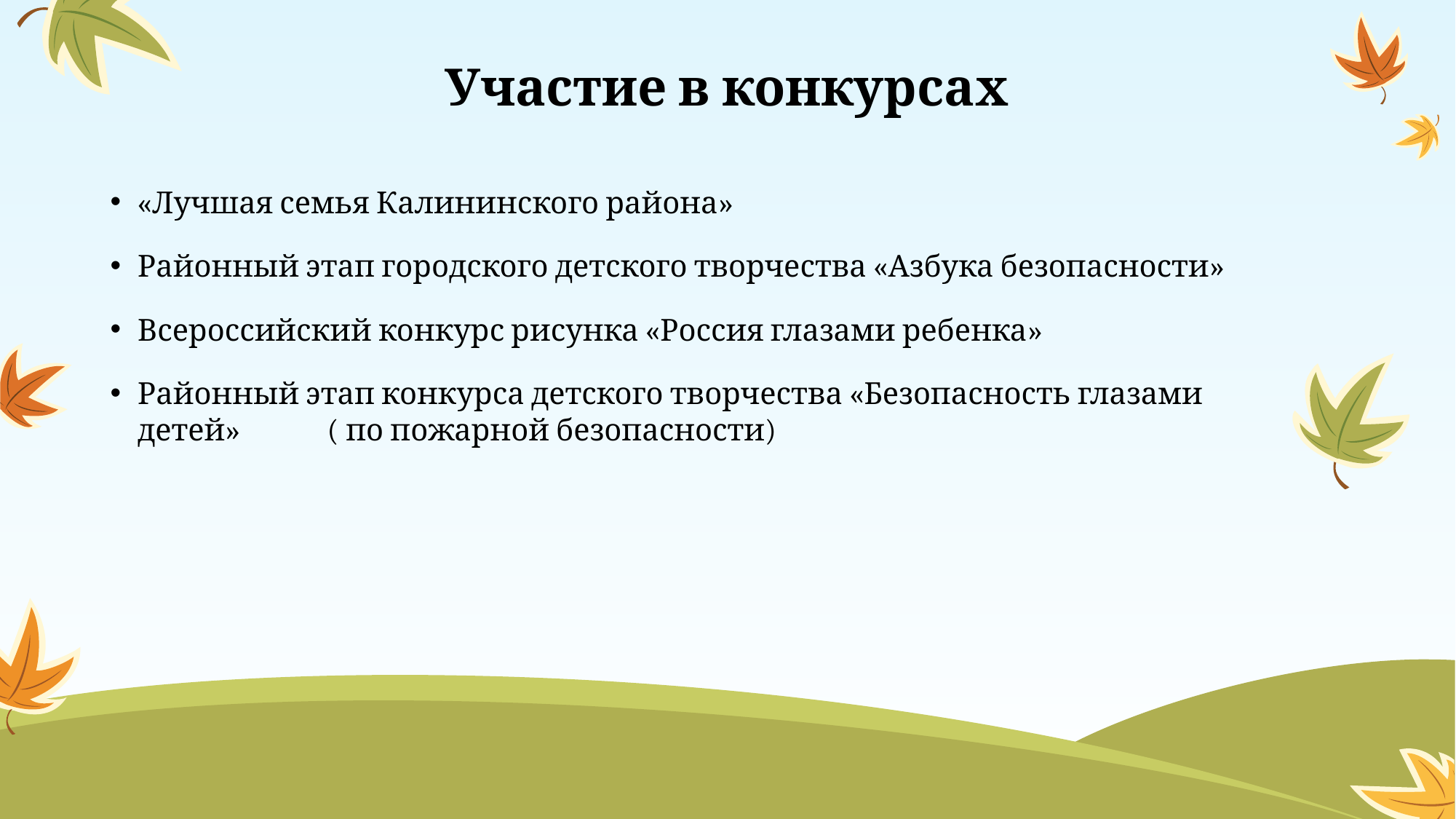

# Участие в конкурсах
«Лучшая семья Калининского района»
Районный этап городского детского творчества «Азбука безопасности»
Всероссийский конкурс рисунка «Россия глазами ребенка»
Районный этап конкурса детского творчества «Безопасность глазами детей»             ( по пожарной безопасности)